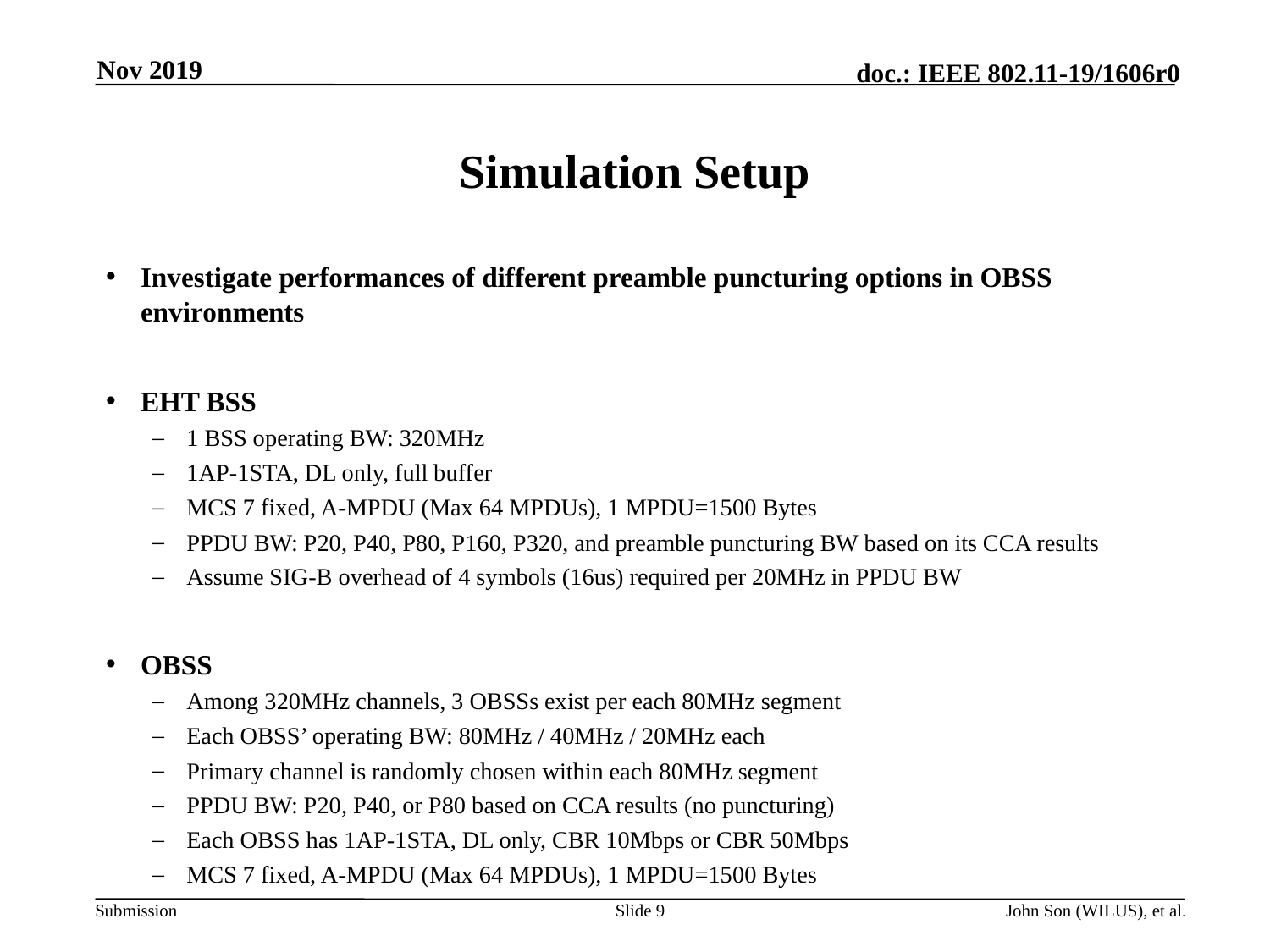

Nov 2019
# Simulation Setup
Investigate performances of different preamble puncturing options in OBSS environments

EHT BSS
1 BSS operating BW: 320MHz
1AP-1STA, DL only, full buffer
MCS 7 fixed, A-MPDU (Max 64 MPDUs), 1 MPDU=1500 Bytes
PPDU BW: P20, P40, P80, P160, P320, and preamble puncturing BW based on its CCA results
Assume SIG-B overhead of 4 symbols (16us) required per 20MHz in PPDU BW

OBSS
Among 320MHz channels, 3 OBSSs exist per each 80MHz segment
Each OBSS’ operating BW: 80MHz / 40MHz / 20MHz each
Primary channel is randomly chosen within each 80MHz segment
PPDU BW: P20, P40, or P80 based on CCA results (no puncturing)
Each OBSS has 1AP-1STA, DL only, CBR 10Mbps or CBR 50Mbps
MCS 7 fixed, A-MPDU (Max 64 MPDUs), 1 MPDU=1500 Bytes
Slide 9
John Son (WILUS), et al.